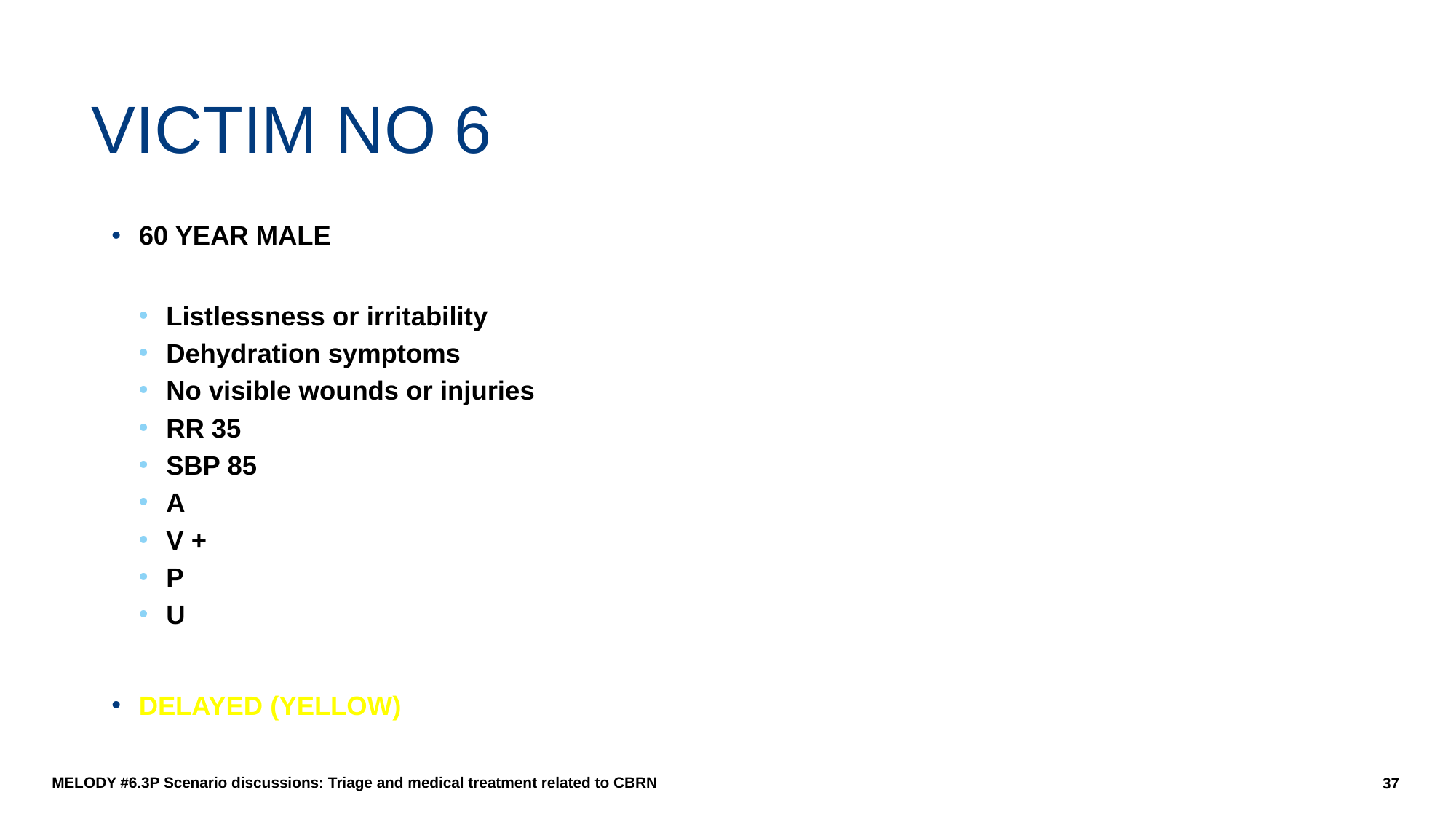

# VICTIM NO 6
60 YEAR MALE

Listlessness or irritability
Dehydration symptoms
No visible wounds or injuries
RR 35
SBP 85
A
V +
P
U

DELAYED (YELLOW)

MELODY #6.3P Scenario discussions: Triage and medical treatment related to CBRN
37